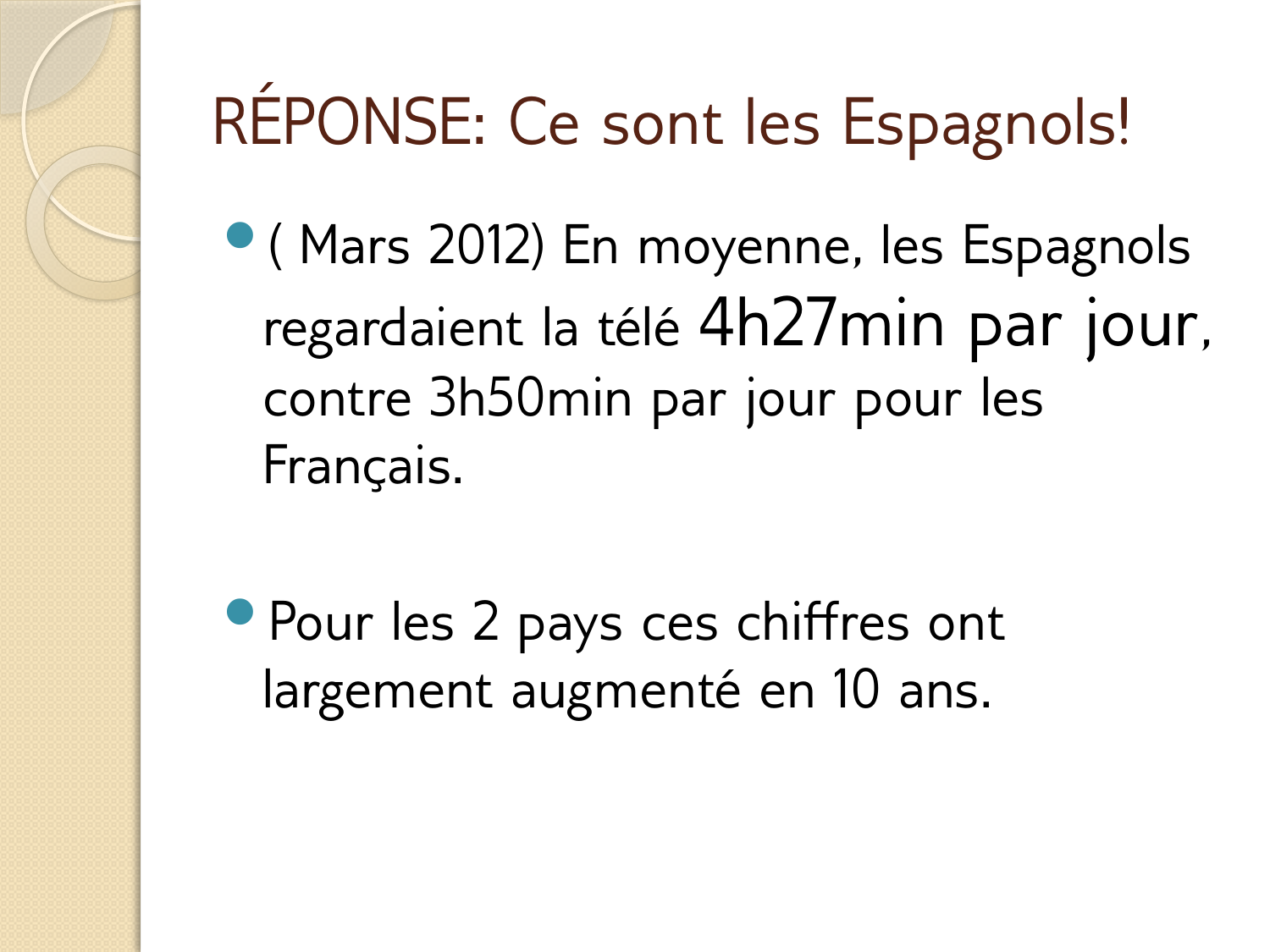

# RÉPONSE: Ce sont les Espagnols!
( Mars 2012) En moyenne, les Espagnols regardaient la télé 4h27min par jour, contre 3h50min par jour pour les Français.

Pour les 2 pays ces chiffres ont largement augmenté en 10 ans.